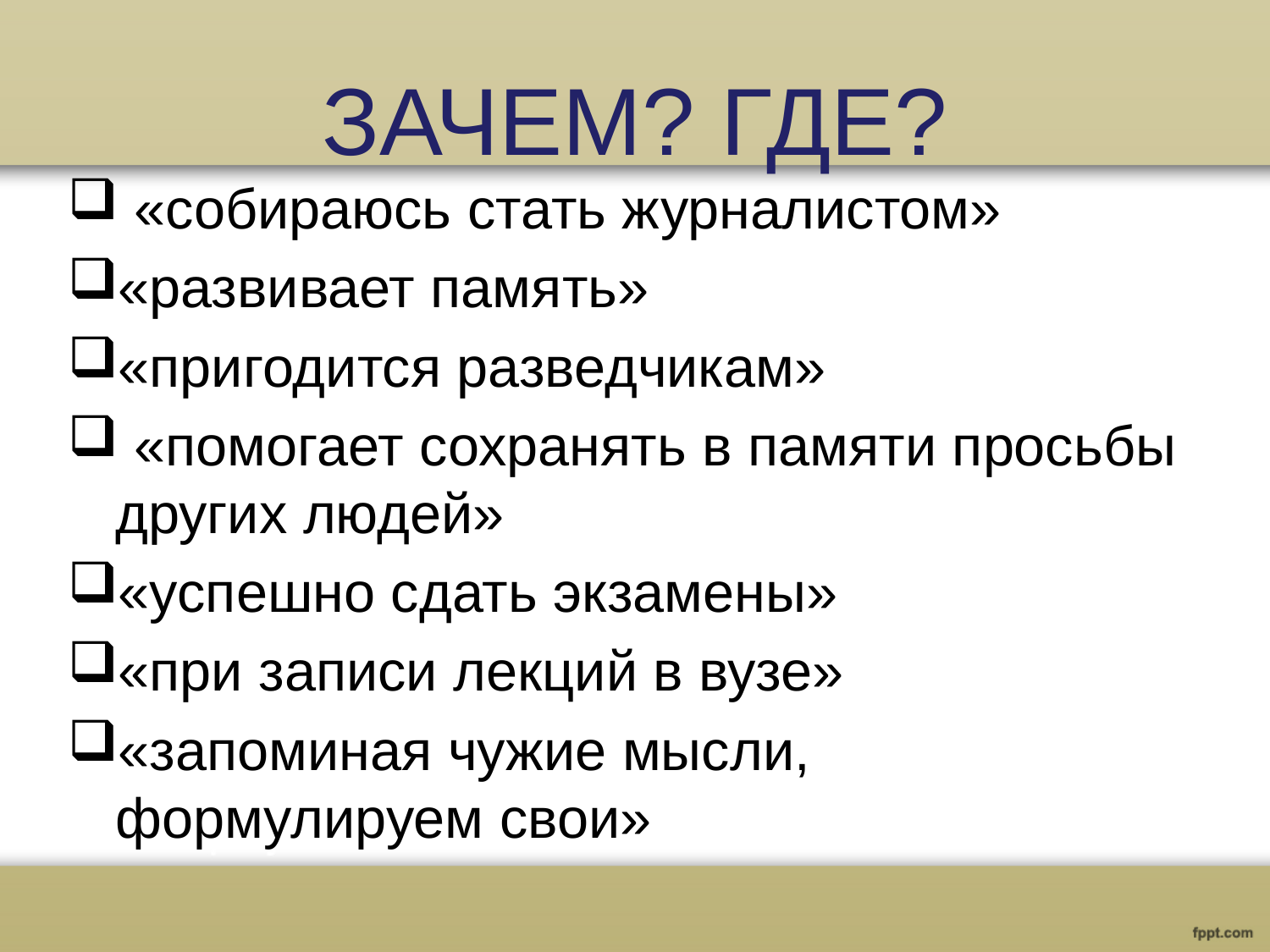

# ЗАЧЕМ? ГДЕ?
 «собираюсь стать журналистом»
«развивает память»
«пригодится разведчикам»
 «помогает сохранять в памяти просьбы других людей»
«успешно сдать экзамены»
«при записи лекций в вузе»
«запоминая чужие мысли, формулируем свои»